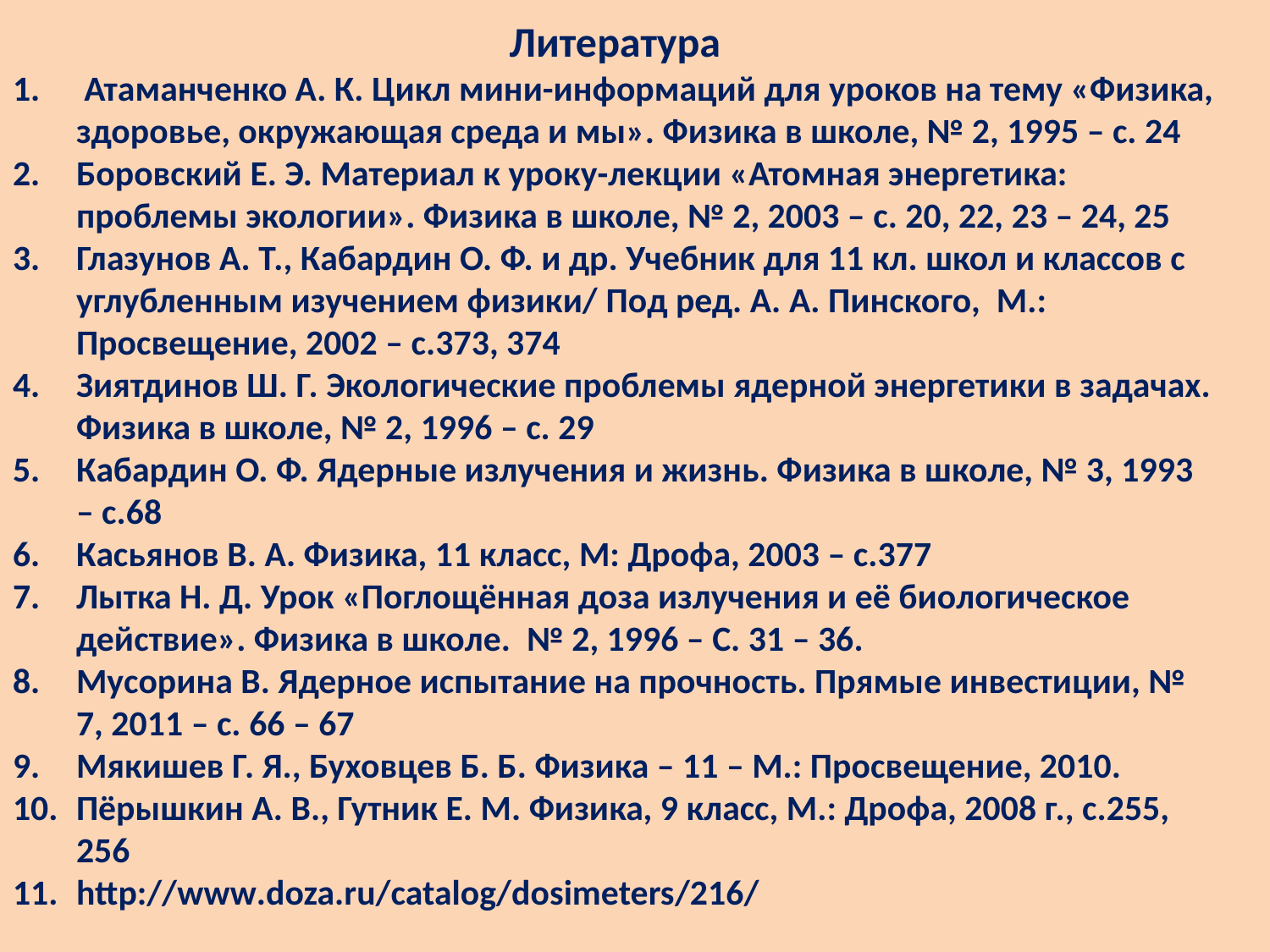

Литература
 Атаманченко А. К. Цикл мини-информаций для уроков на тему «Физика, здоровье, окружающая среда и мы». Физика в школе, № 2, 1995 – с. 24
Боровский Е. Э. Материал к уроку-лекции «Атомная энергетика: проблемы экологии». Физика в школе, № 2, 2003 – с. 20, 22, 23 – 24, 25
Глазунов А. Т., Кабардин О. Ф. и др. Учебник для 11 кл. школ и классов с углубленным изучением физики/ Под ред. А. А. Пинского,  М.: Просвещение, 2002 – с.373, 374
Зиятдинов Ш. Г. Экологические проблемы ядерной энергетики в задачах. Физика в школе, № 2, 1996 – с. 29
Кабардин О. Ф. Ядерные излучения и жизнь. Физика в школе, № 3, 1993 – с.68
Касьянов В. А. Физика, 11 класс, М: Дрофа, 2003 – с.377
Лытка Н. Д. Урок «Поглощённая доза излучения и её биологическое действие». Физика в школе.  № 2, 1996 – С. 31 – 36.
Мусорина В. Ядерное испытание на прочность. Прямые инвестиции, № 7, 2011 – с. 66 – 67
Мякишев Г. Я., Буховцев Б. Б. Физика – 11 – М.: Просвещение, 2010.
Пёрышкин А. В., Гутник Е. М. Физика, 9 класс, М.: Дрофа, 2008 г., с.255, 256
http://www.doza.ru/catalog/dosimeters/216/